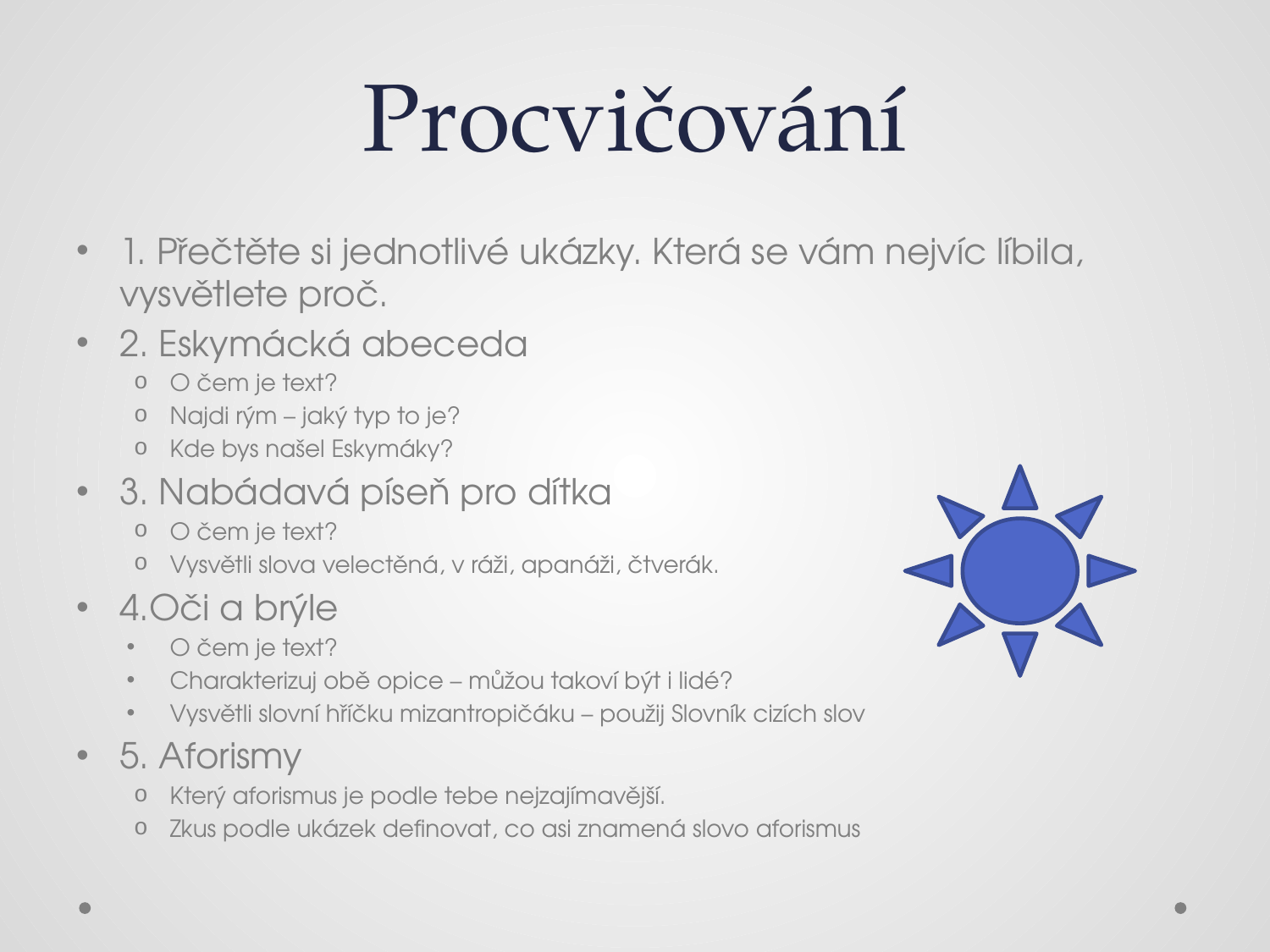

# Procvičování
1. Přečtěte si jednotlivé ukázky. Která se vám nejvíc líbila, vysvětlete proč.
2. Eskymácká abeceda
O čem je text?
Najdi rým – jaký typ to je?
Kde bys našel Eskymáky?
3. Nabádavá píseň pro dítka
O čem je text?
Vysvětli slova velectěná, v ráži, apanáži, čtverák.
4.Oči a brýle
O čem je text?
Charakterizuj obě opice – můžou takoví být i lidé?
Vysvětli slovní hříčku mizantropičáku – použij Slovník cizích slov
5. Aforismy
Který aforismus je podle tebe nejzajímavější.
Zkus podle ukázek definovat, co asi znamená slovo aforismus